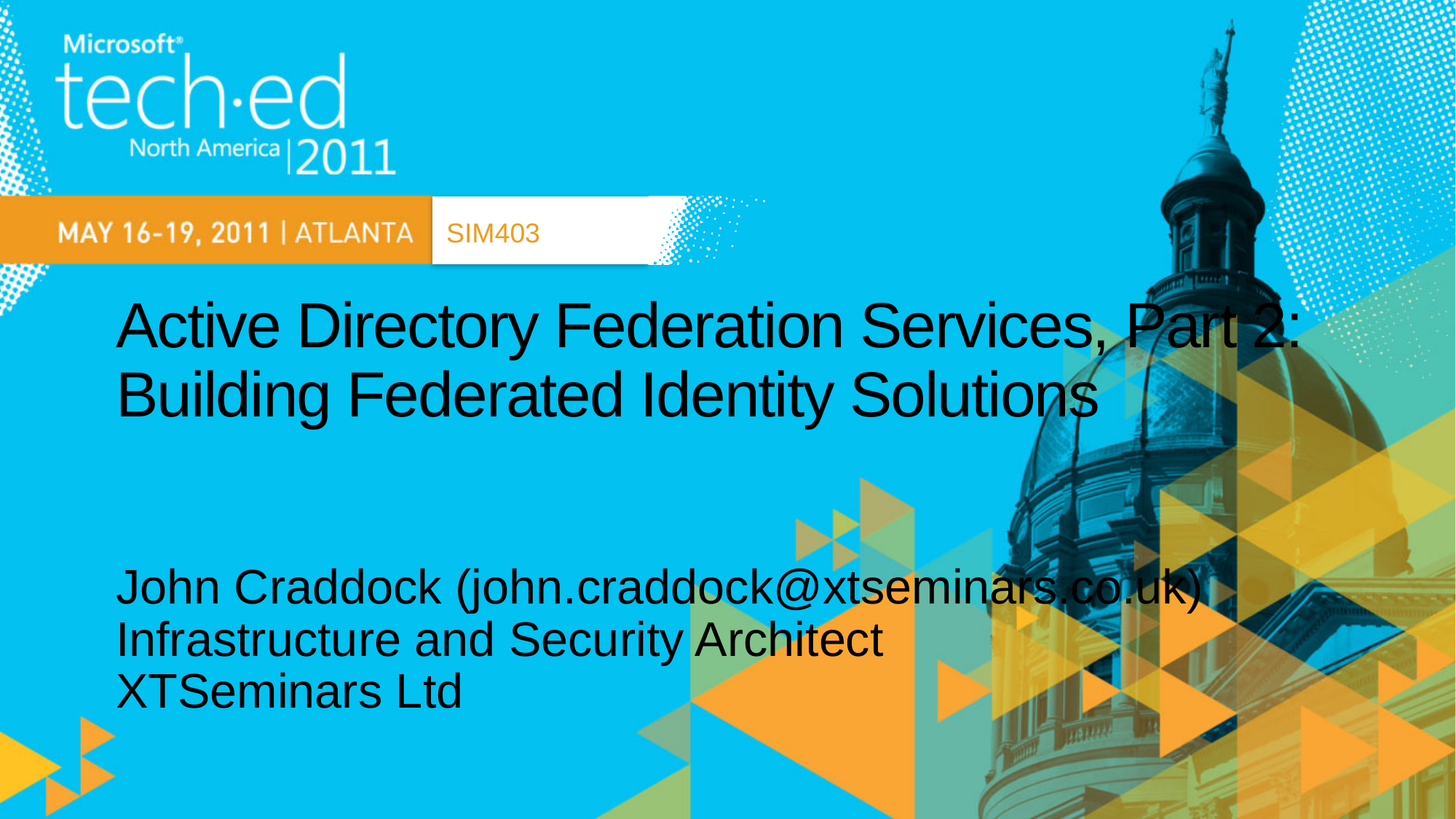

SIM403
# Active Directory Federation Services, Part 2: Building Federated Identity Solutions
John Craddock (john.craddock@xtseminars.co.uk)
Infrastructure and Security Architect
XTSeminars Ltd